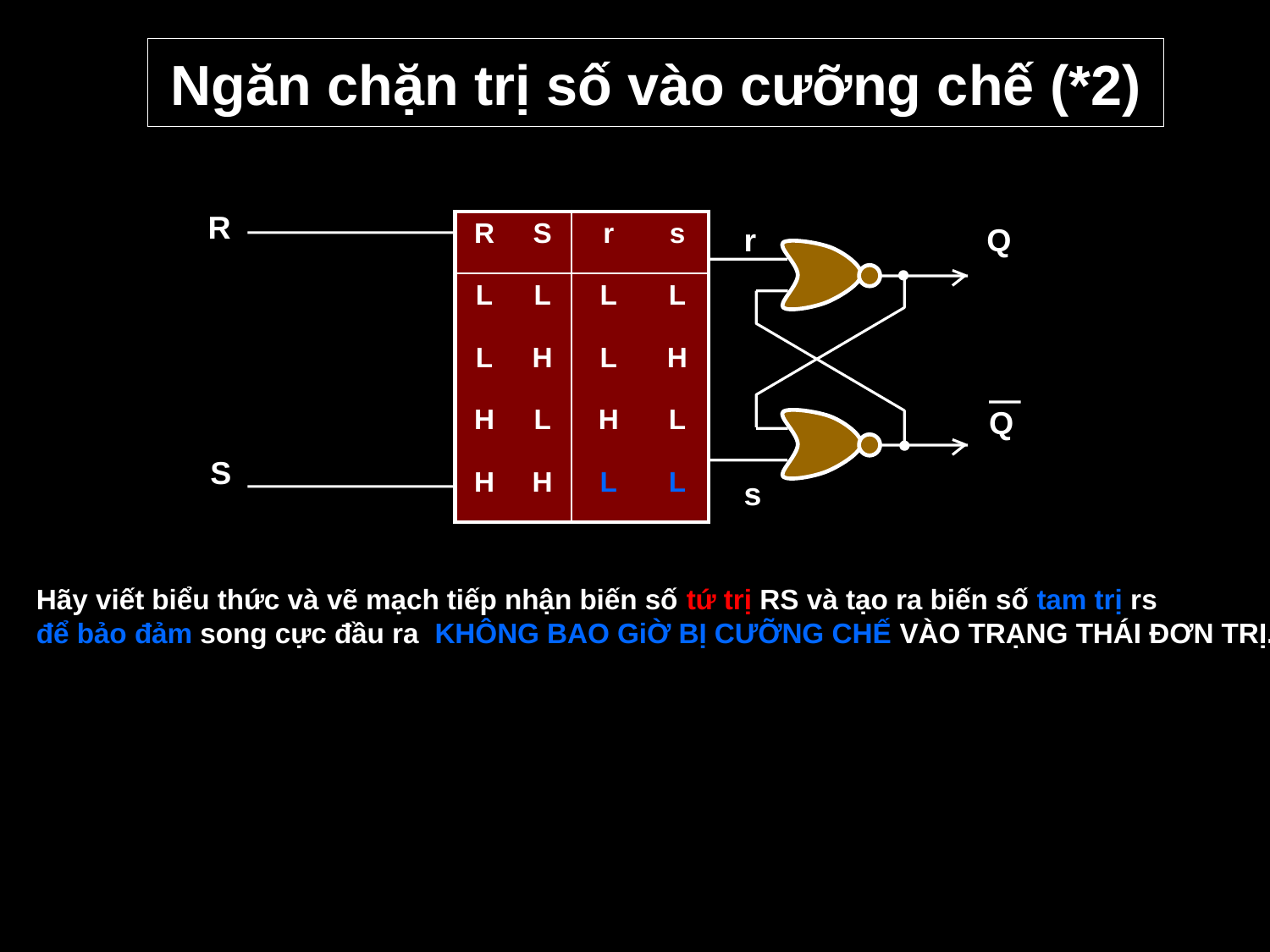

# Ngăn chặn trị số vào cưỡng chế (*2)

R

S

| R | S | r | s |
| --- | --- | --- | --- |
| L | L | L | L |
| L | H | L | H |
| H | L | H | L |
| H | H | L | L |
r
Q

Q

s
Hãy viết biểu thức và vẽ mạch tiếp nhận biến số tứ trị RS và tạo ra biến số tam trị rs
để bảo đảm song cực đầu ra  KHÔNG BAO GiỜ BỊ CƯỠNG CHẾ VÀO TRẠNG THÁI ĐƠN TRỊ.